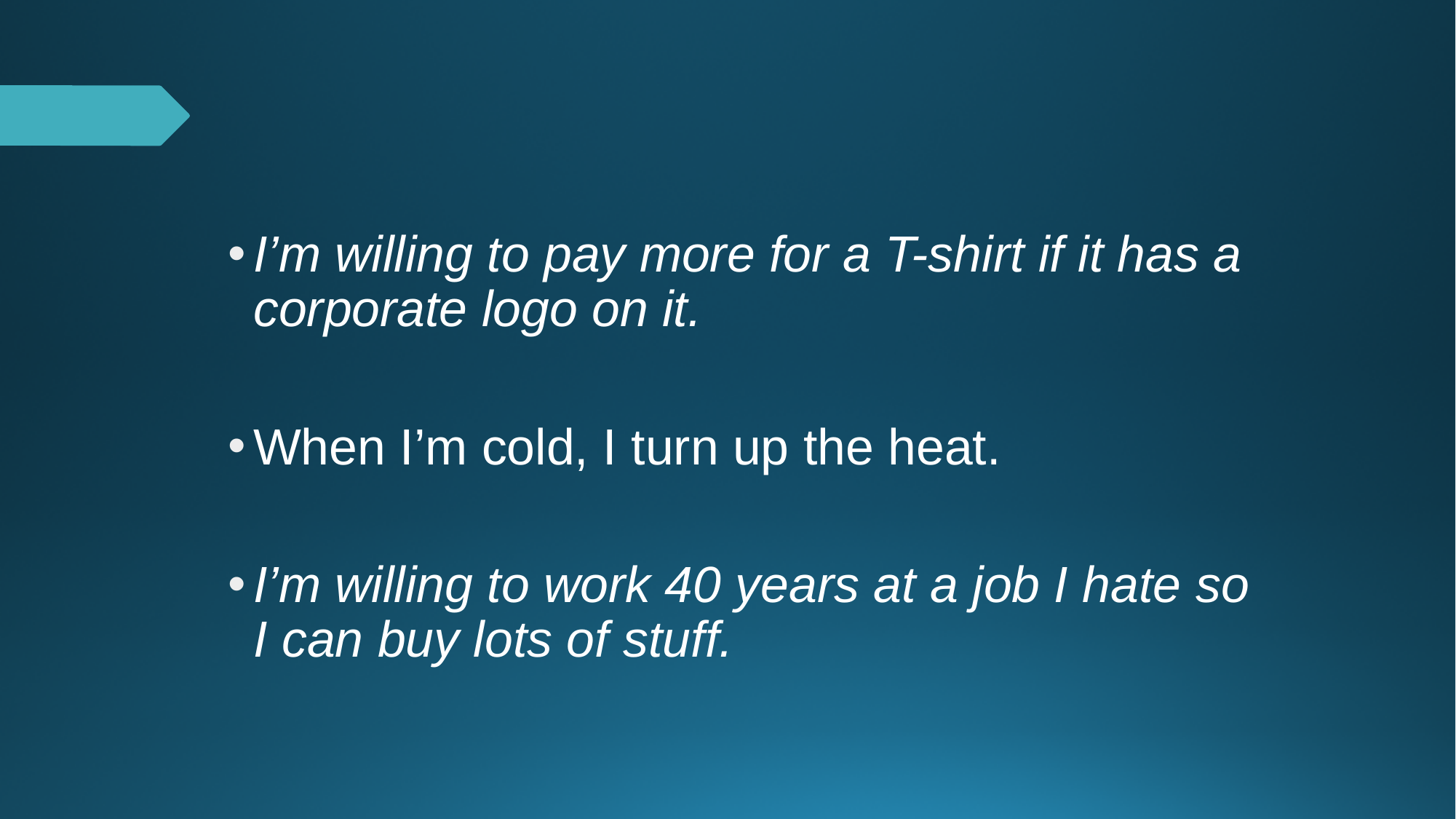

I’m willing to pay more for a T-shirt if it has a corporate logo on it.

When I’m cold, I turn up the heat.

I’m willing to work 40 years at a job I hate so I can buy lots of stuff.